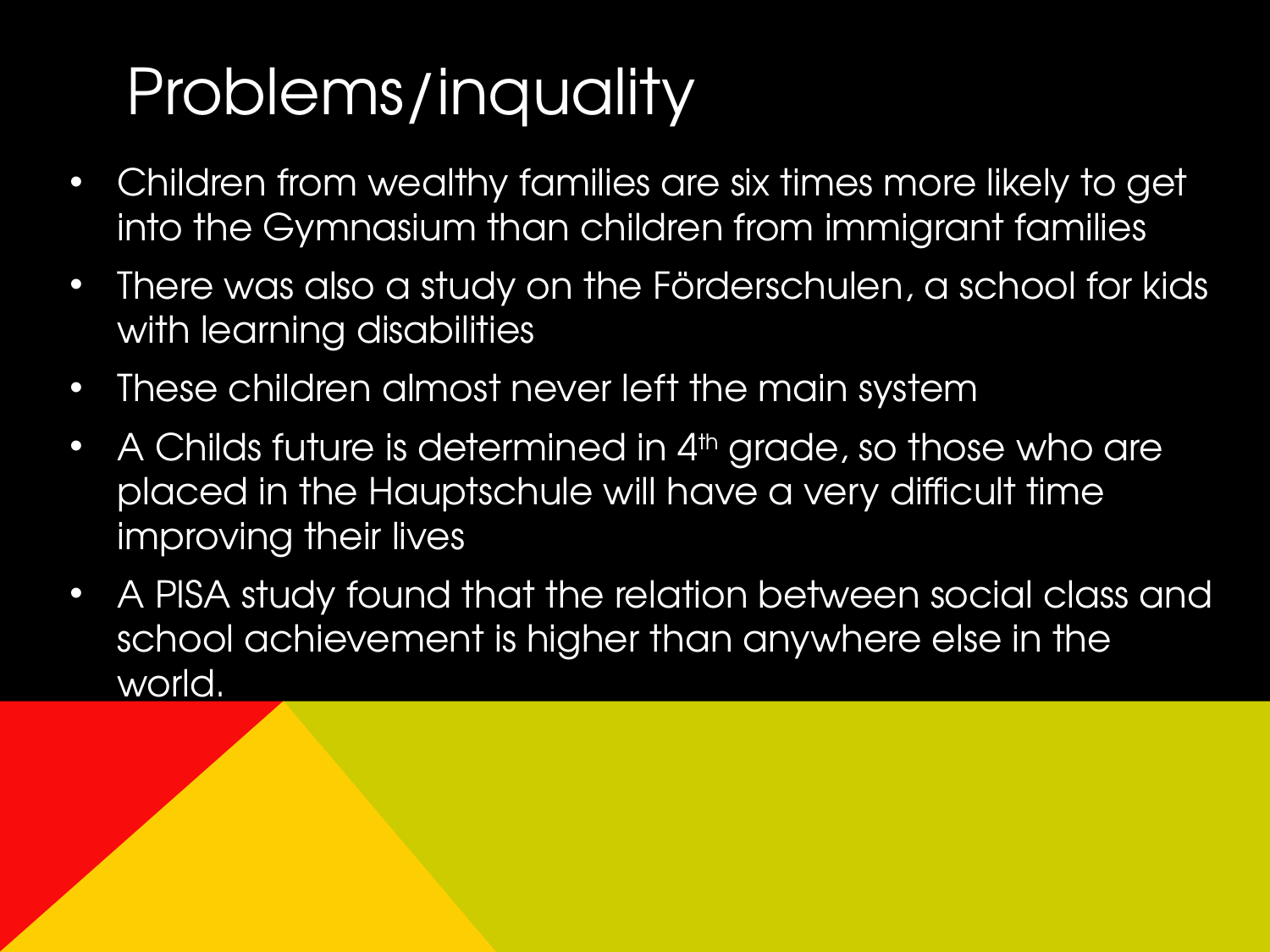

# Problems/inquality
Children from wealthy families are six times more likely to get into the Gymnasium than children from immigrant families
There was also a study on the Förderschulen, a school for kids with learning disabilities
These children almost never left the main system
A Childs future is determined in 4th grade, so those who are placed in the Hauptschule will have a very difficult time improving their lives
A PISA study found that the relation between social class and school achievement is higher than anywhere else in the world.